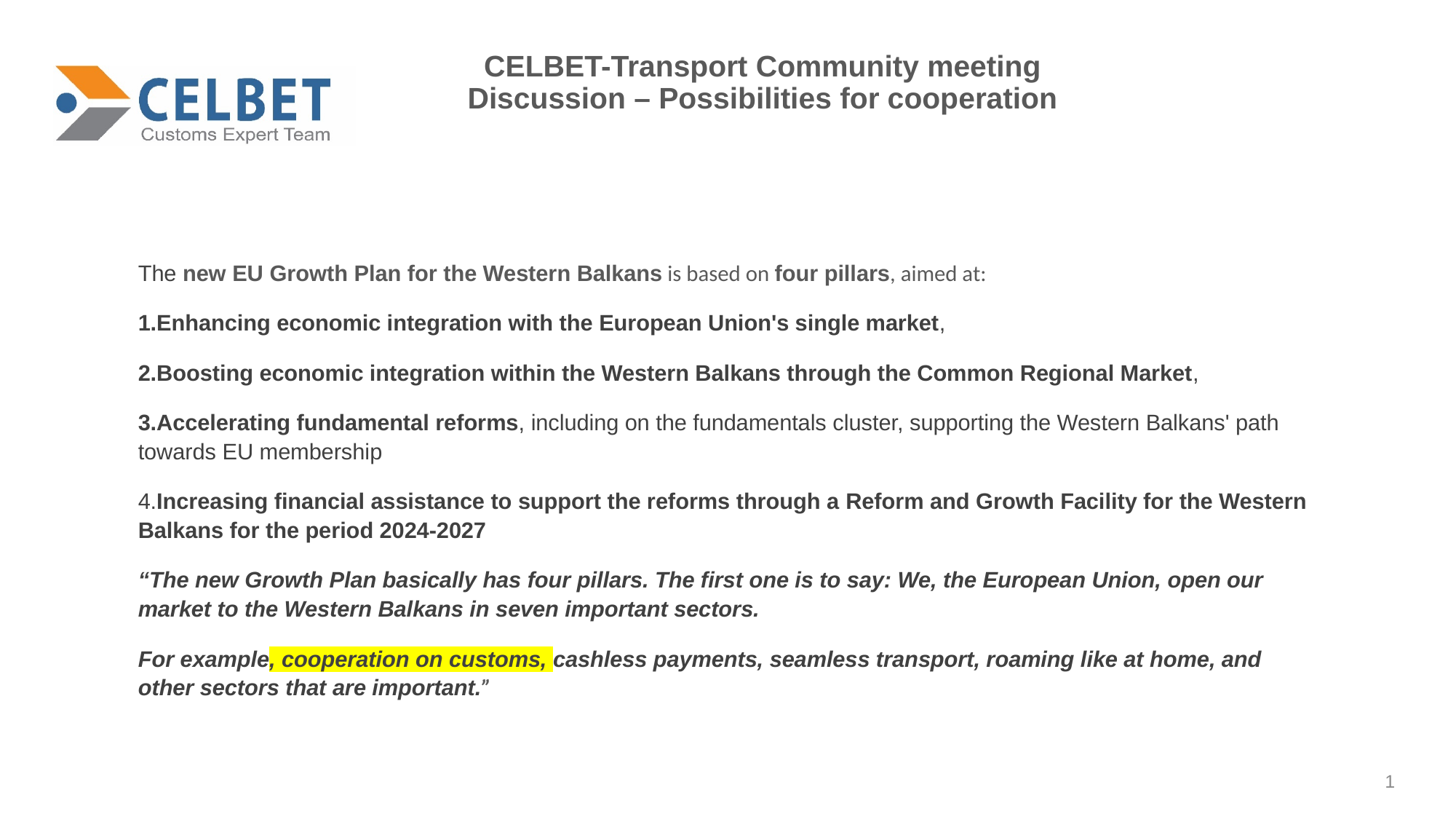

# CELBET-Transport Community meeting Discussion – Possibilities for cooperation
The new EU Growth Plan for the Western Balkans is based on four pillars, aimed at:
1.Enhancing economic integration with the European Union's single market,
2.Boosting economic integration within the Western Balkans through the Common Regional Market,
3.Accelerating fundamental reforms, including on the fundamentals cluster, supporting the Western Balkans' path towards EU membership
4.Increasing financial assistance to support the reforms through a Reform and Growth Facility for the Western Balkans for the period 2024-2027
“The new Growth Plan basically has four pillars. The first one is to say: We, the European Union, open our market to the Western Balkans in seven important sectors.
For example, cooperation on customs, cashless payments, seamless transport, roaming like at home, and other sectors that are important.”

1